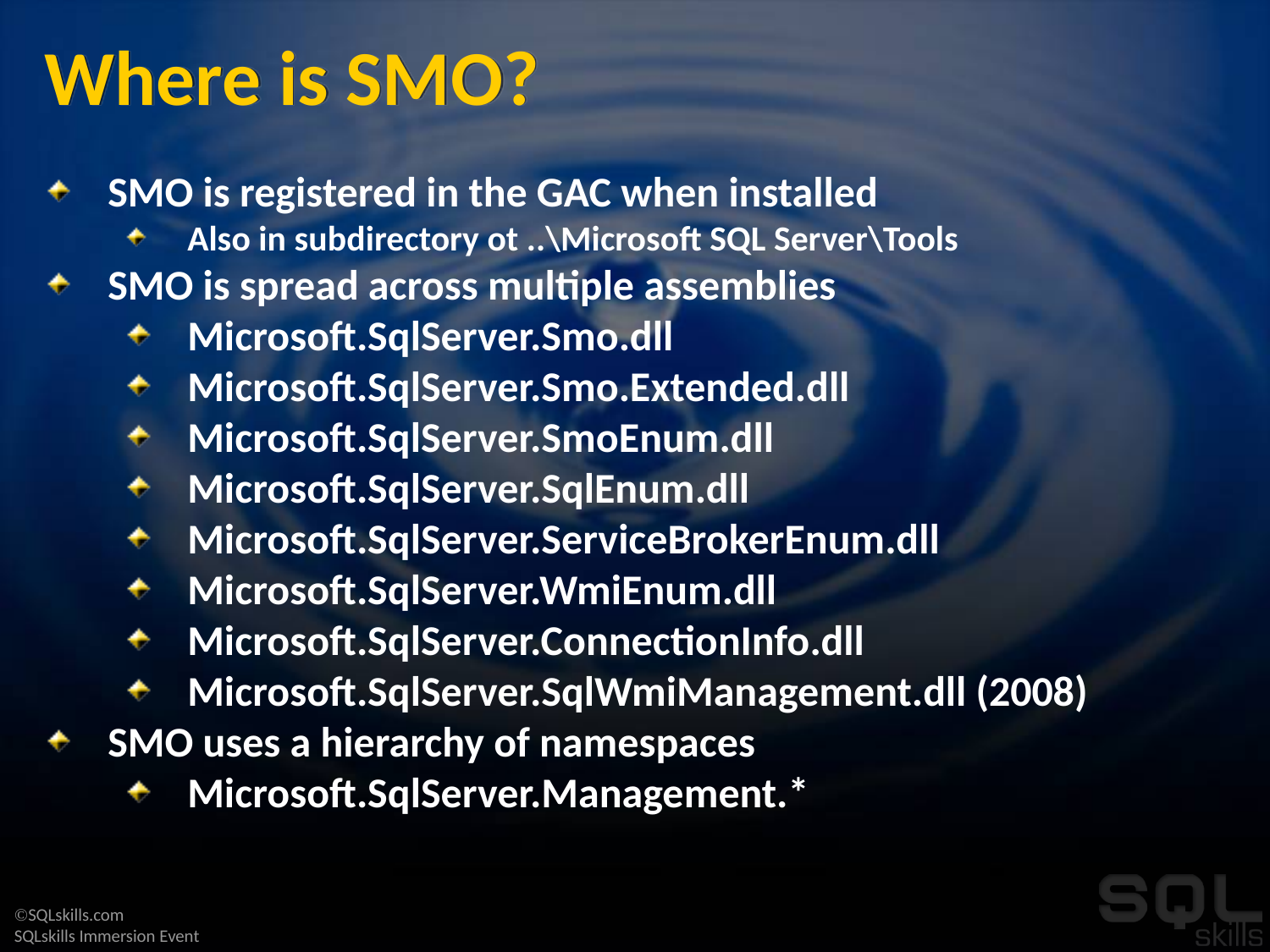

# Where is SMO?
SMO is registered in the GAC when installed
Also in subdirectory ot ..\Microsoft SQL Server\Tools
SMO is spread across multiple assemblies
Microsoft.SqlServer.Smo.dll
Microsoft.SqlServer.Smo.Extended.dll
Microsoft.SqlServer.SmoEnum.dll
Microsoft.SqlServer.SqlEnum.dll
Microsoft.SqlServer.ServiceBrokerEnum.dll
Microsoft.SqlServer.WmiEnum.dll
Microsoft.SqlServer.ConnectionInfo.dll
Microsoft.SqlServer.SqlWmiManagement.dll (2008)
SMO uses a hierarchy of namespaces
Microsoft.SqlServer.Management.*